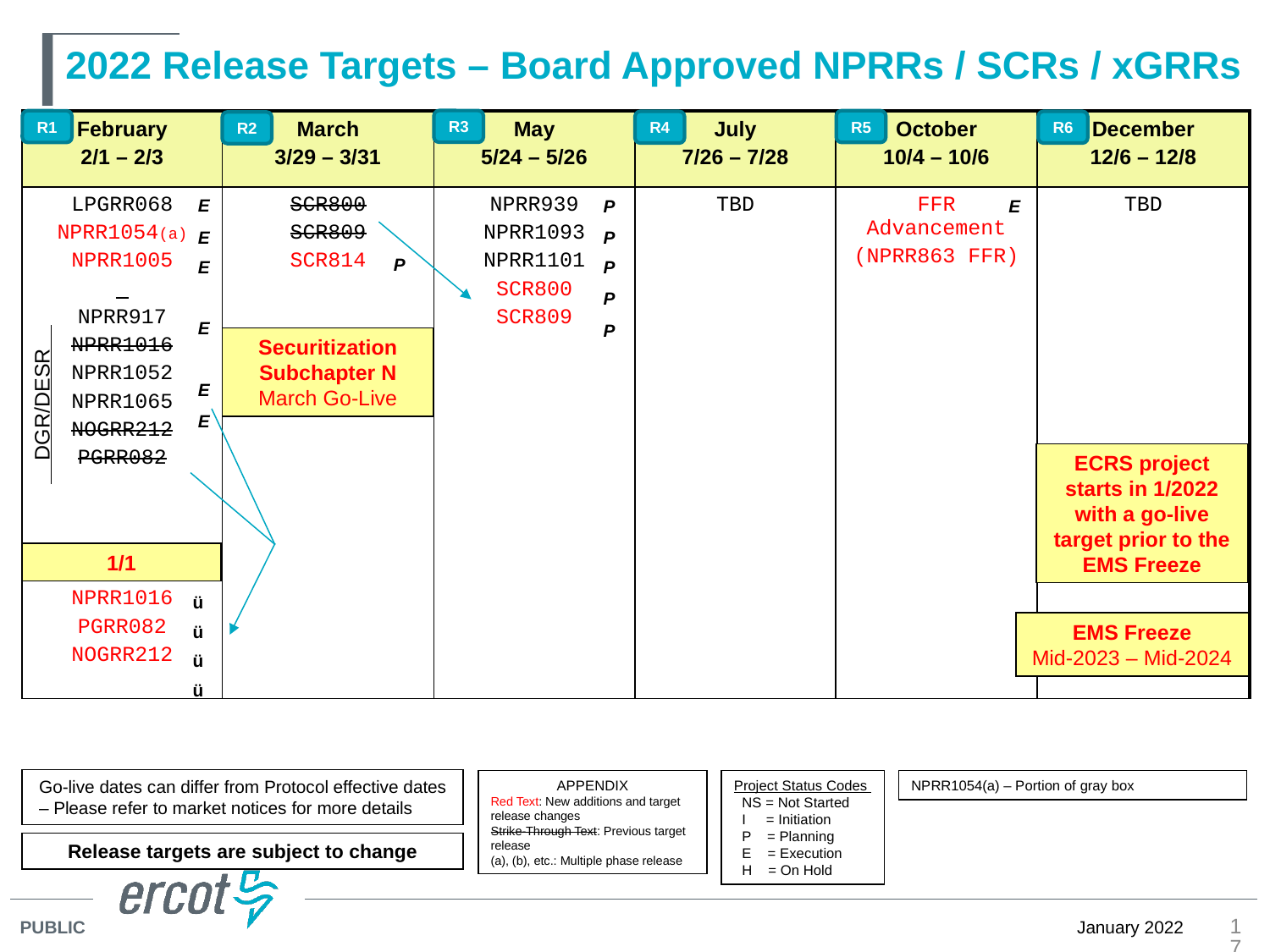

# 2022 Release Targets – Board Approved NPRRs / SCRs / xGRRs
R3
R5
R1
| February 2/1 – 2/3 | March 3/29 – 3/31 | May 5/24 – 5/26 | July 7/26 – 7/28 | October 10/4 – 10/6 | December 12/6 – 12/8 |
| --- | --- | --- | --- | --- | --- |
| LPGRR068 NPRR1054(a) NPRR1005 NPRR917 NPRR1016 NPRR1052 NPRR1065 NOGRR212 PGRR082 NPRR1073 NPRR1016 PGRR082 NOGRR212 | SCR800 SCR809 SCR814 | NPRR939 NPRR1093 NPRR1101 SCR800 SCR809 | TBD | FFR Advancement (NPRR863 FFR) | TBD |
R4
R6
R2
E

E

E

E

E

E

P

P

P
E
P
P

P
Securitization Subchapter N March Go-Live
    DGR/DESR
ECRS project starts in 1/2022 with a go-live target prior to the EMS Freeze
1/1
ü

ü

ü

ü
EMS Freeze
Mid-2023 – Mid-2024
Go-live dates can differ from Protocol effective dates – Please refer to market notices for more details
APPENDIX
Red Text: New additions and target release changes
Strike-Through Text: Previous target release
(a), (b), etc.: Multiple phase release
Project Status Codes
  NS = Not Started
  I     = Initiation
  P    = Planning
  E    = Execution
  H    = On Hold
NPRR1054(a) – Portion of gray box
Release targets are subject to change
17